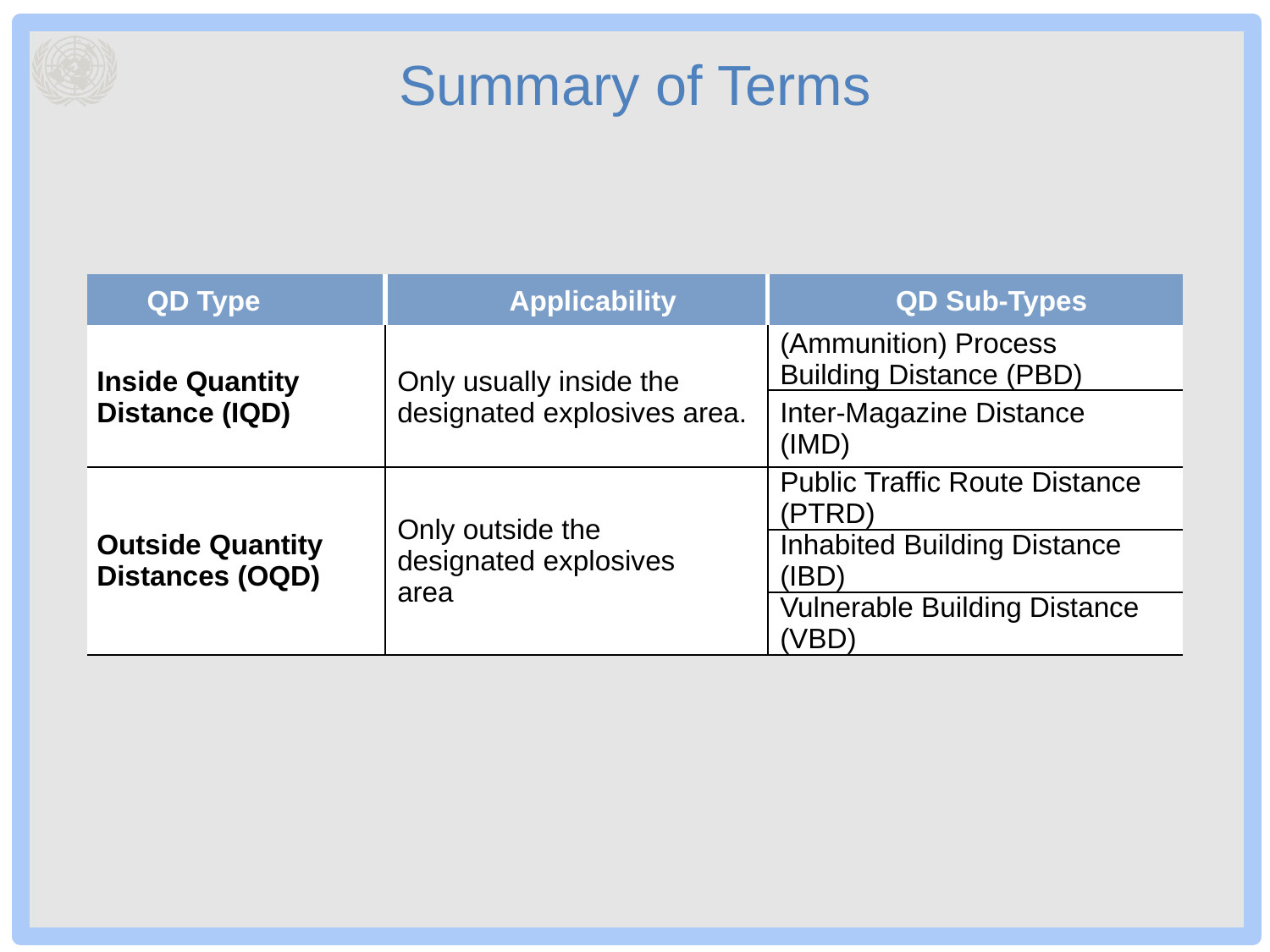

# Summary of Terms
| QD Type | Applicability | QD Sub-Types |
| --- | --- | --- |
| Inside Quantity Distance (IQD) | Only usually inside the designated explosives area. | (Ammunition) Process Building Distance (PBD) |
|  |  | Inter-Magazine Distance (IMD) |
| Outside Quantity Distances (OQD) | Only outside the designated explosives area | Public Traffic Route Distance (PTRD) |
|  |  | Inhabited Building Distance (IBD) |
|  |  | Vulnerable Building Distance (VBD) |